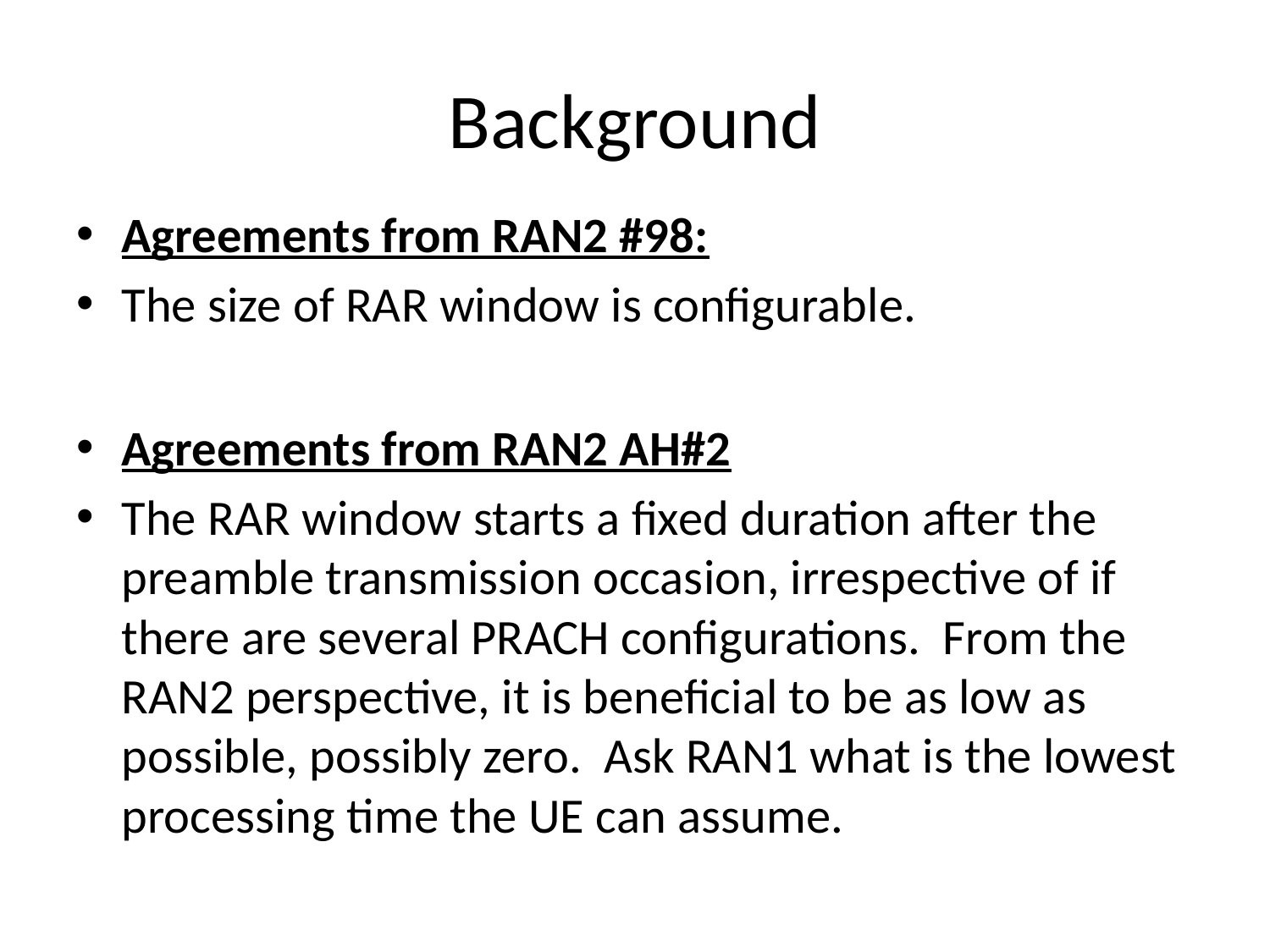

# Background
Agreements from RAN2 #98:
The size of RAR window is configurable.

Agreements from RAN2 AH#2
The RAR window starts a fixed duration after the preamble transmission occasion, irrespective of if there are several PRACH configurations.  From the RAN2 perspective, it is beneficial to be as low as possible, possibly zero.  Ask RAN1 what is the lowest processing time the UE can assume.